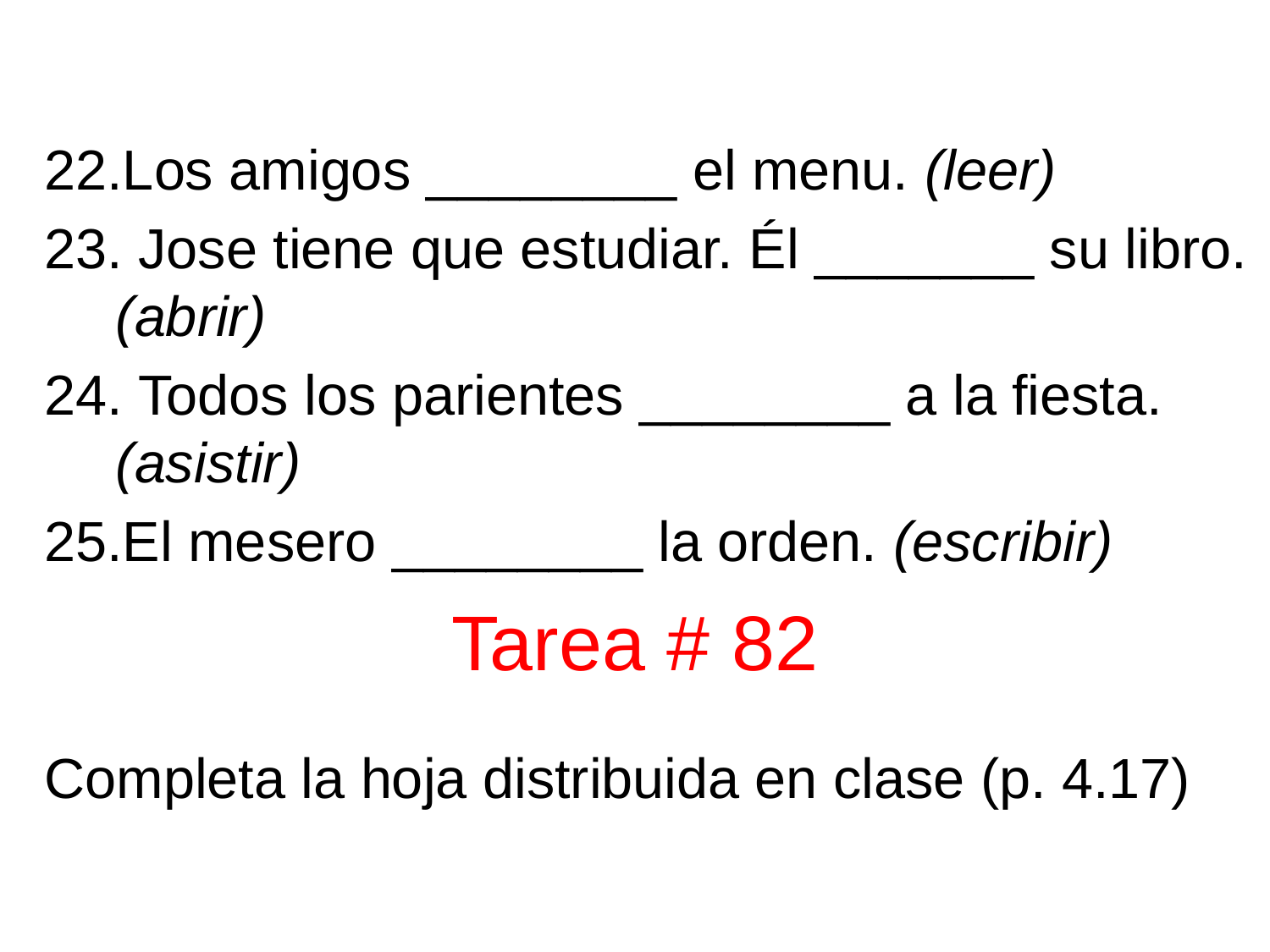

Los amigos ________ el menu. (leer)
 Jose tiene que estudiar. Él _______ su libro. (abrir)
 Todos los parientes ________ a la fiesta. (asistir)
El mesero ________ la orden. (escribir)

Completa la hoja distribuida en clase (p. 4.17)
Tarea # 82